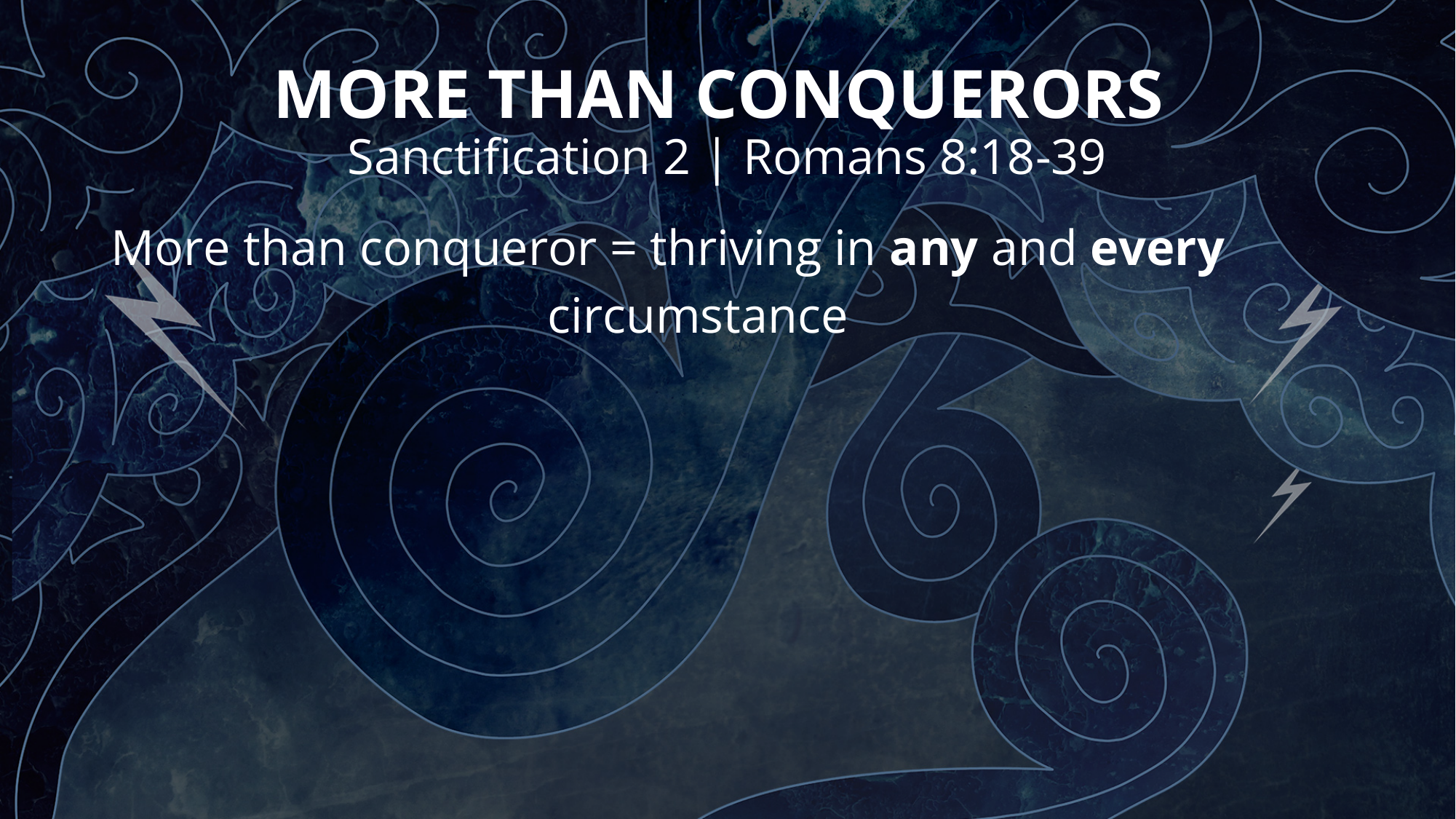

# MORE THAN CONQUERORS Sanctification 2 | Romans 8:18-39
More than conqueror = thriving in any and every
				circumstance